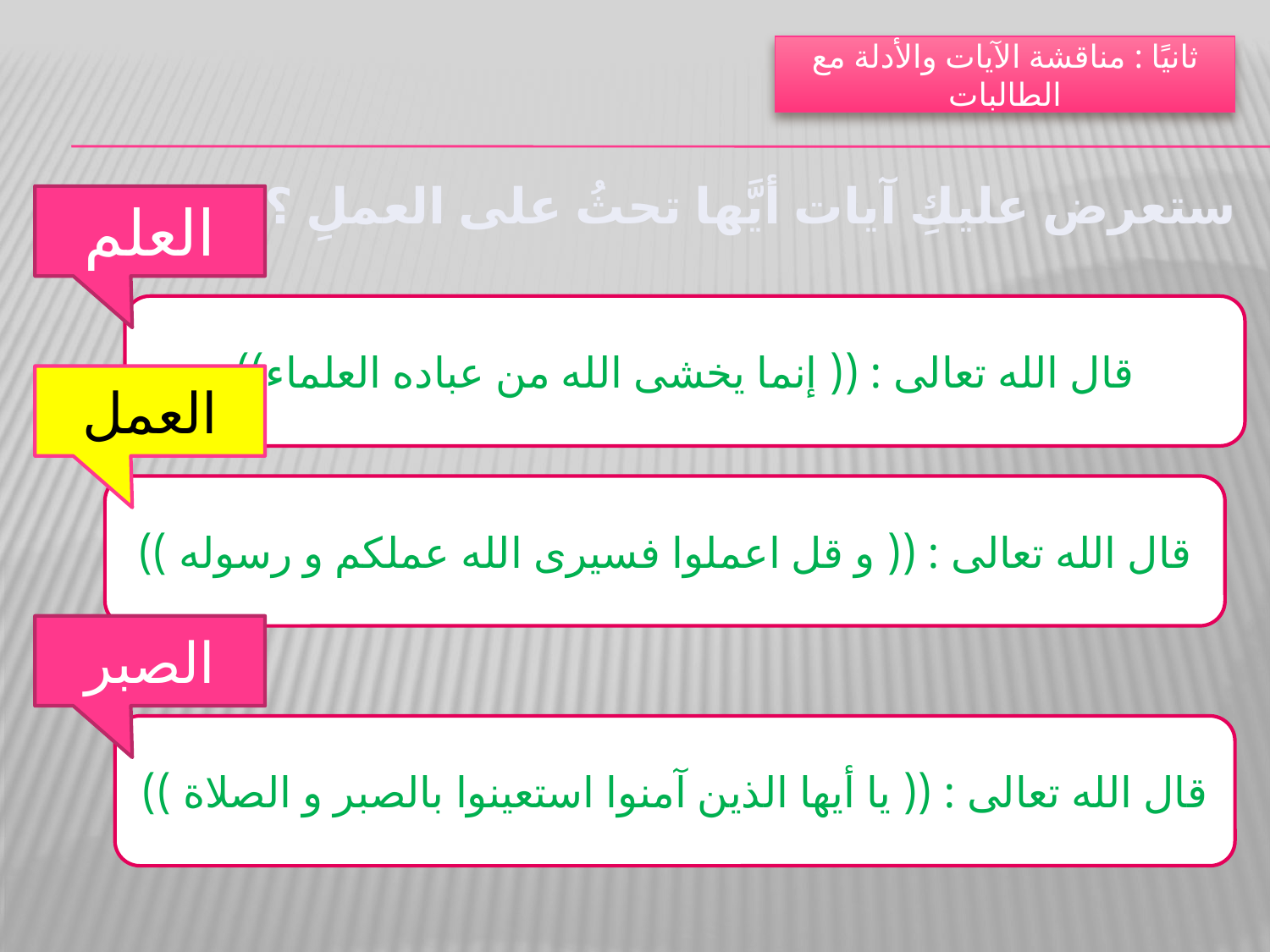

ثانيًا : مناقشة الآيات والأدلة مع الطالبات
# ستعرض عليكِ آيات أيَّها تحثُ على العملِ ؟
العلم

قال الله تعالى : (( إنما يخشى الله من عباده العلماء))
العمل
قال الله تعالى : (( و قل اعملوا فسيرى الله عملكم و رسوله ))
الصبر
قال الله تعالى : (( يا أيها الذين آمنوا استعينوا بالصبر و الصلاة ))